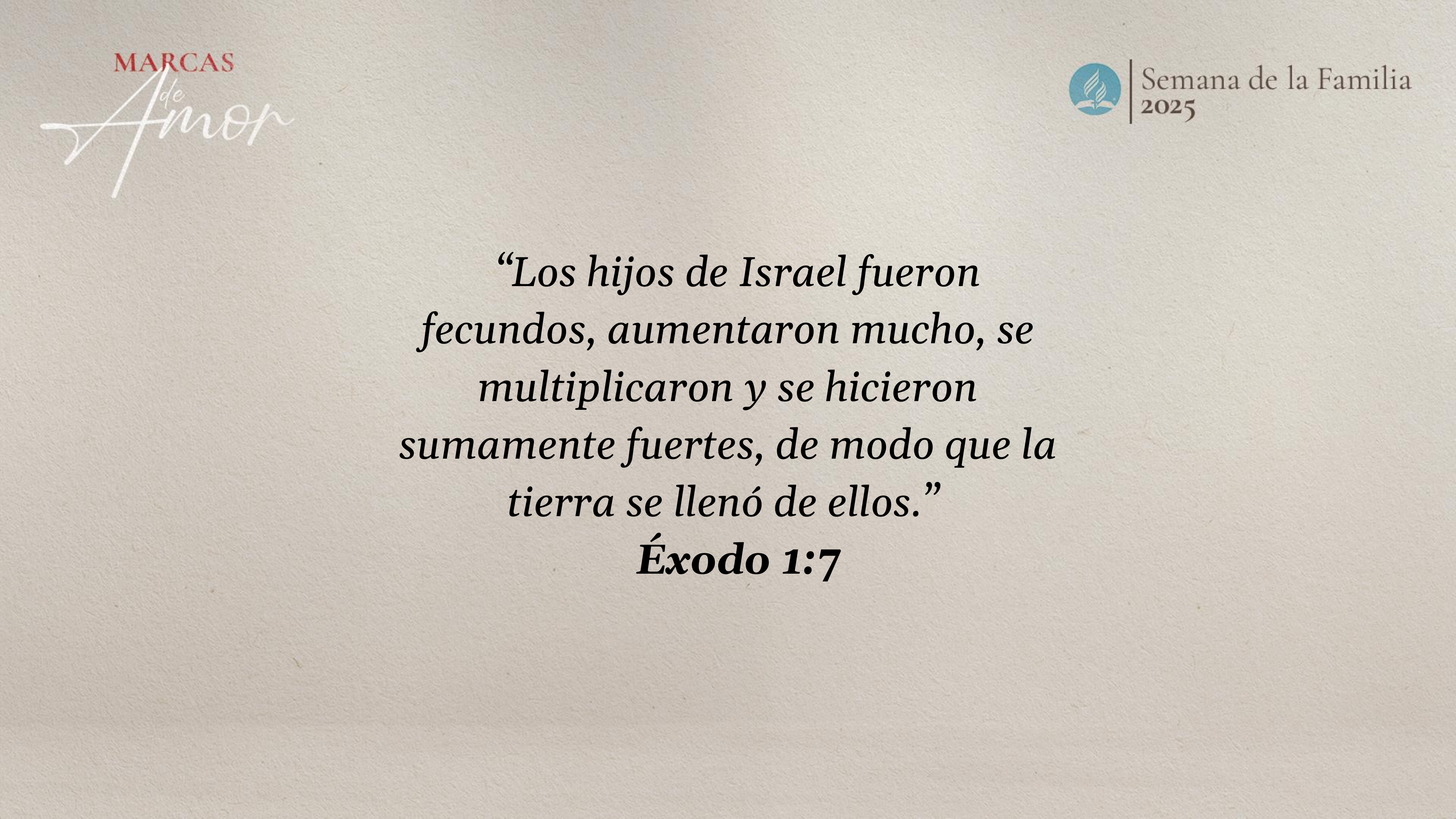

“Los hijos de Israel fueron fecundos, aumentaron mucho, se multiplicaron y se hicieron sumamente fuertes, de modo que la tierra se llenó de ellos.”
Éxodo 1:7